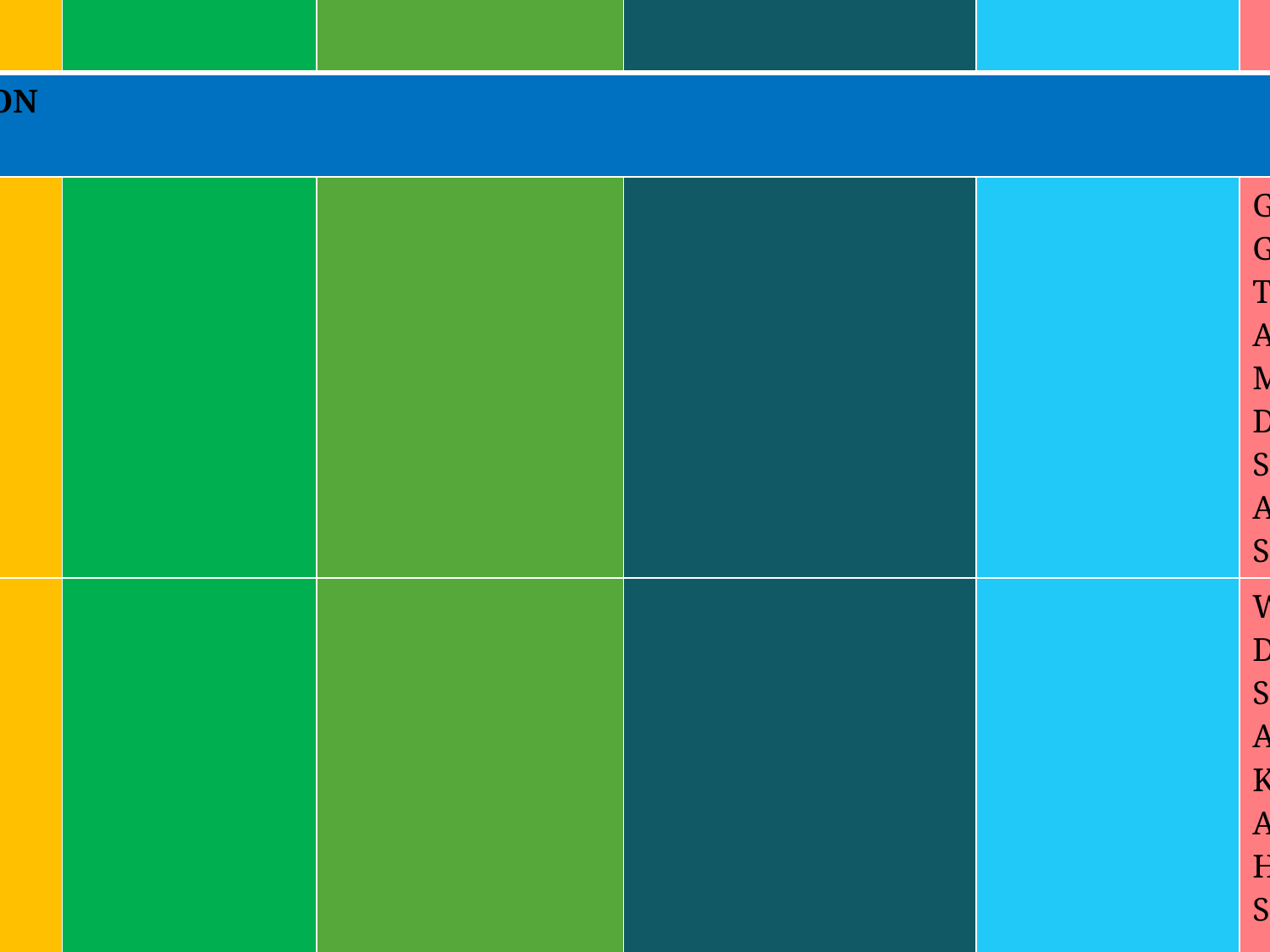

| District | Group A | Group B | Group C | Group D | Group D |
| --- | --- | --- | --- | --- | --- |
| NAGPUR DIVISION |  |  |  |  |  |
| Gondia |  |  |  |  | Gondia Goregaon Tirora Arjuni- Morgaon Deori Sadakarjuni Amgaon Salekasa |
| Wardha |  |  |  |  | Wardha Deoli Seloo Arvi Karanja Ashti Hinganghat Samudrapur |
| Gadchiroli | NO INDUSTRY DISTRICT |  |  |  |  |